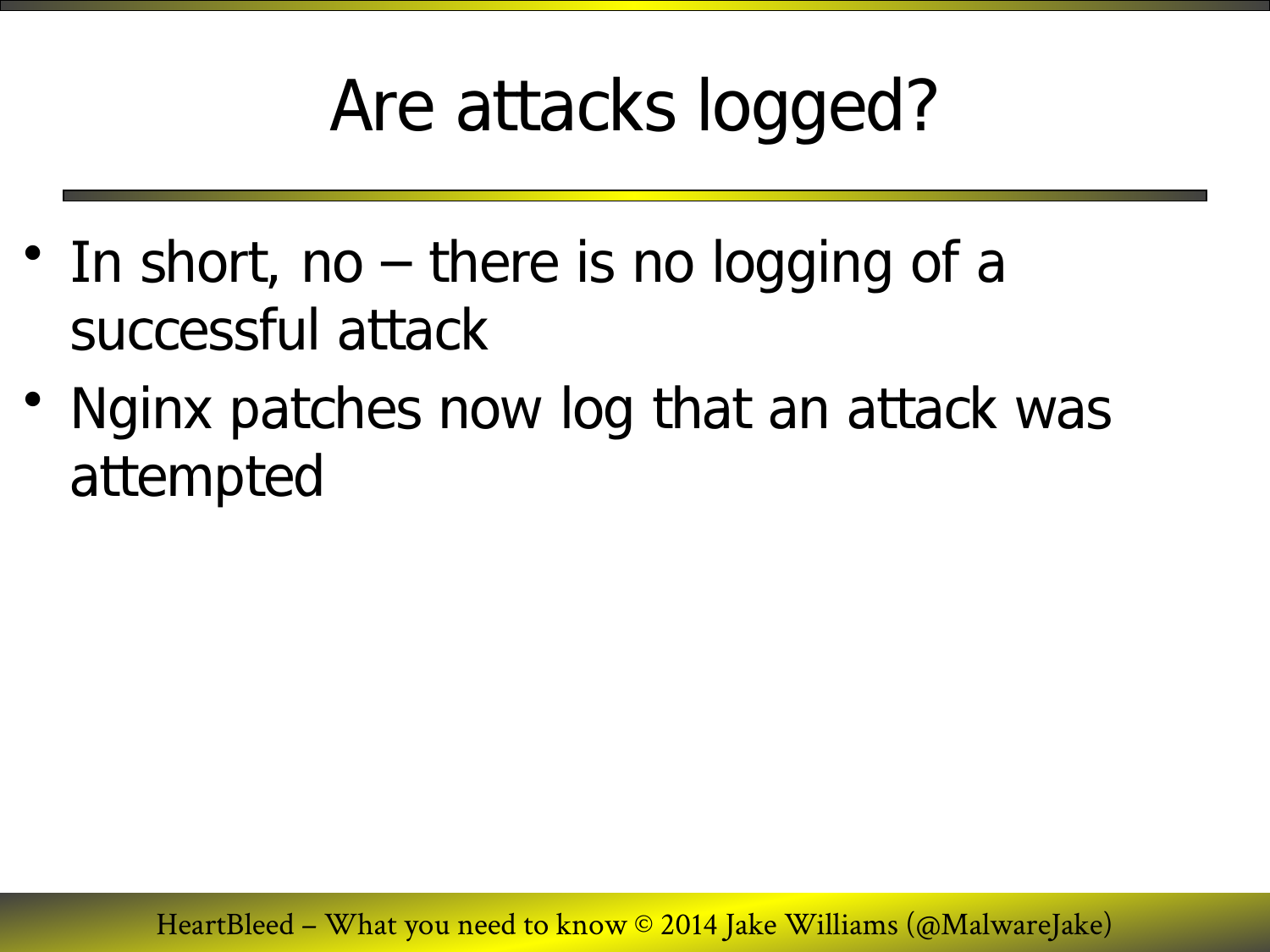

# Are attacks logged?
In short, no – there is no logging of a successful attack
Nginx patches now log that an attack was attempted